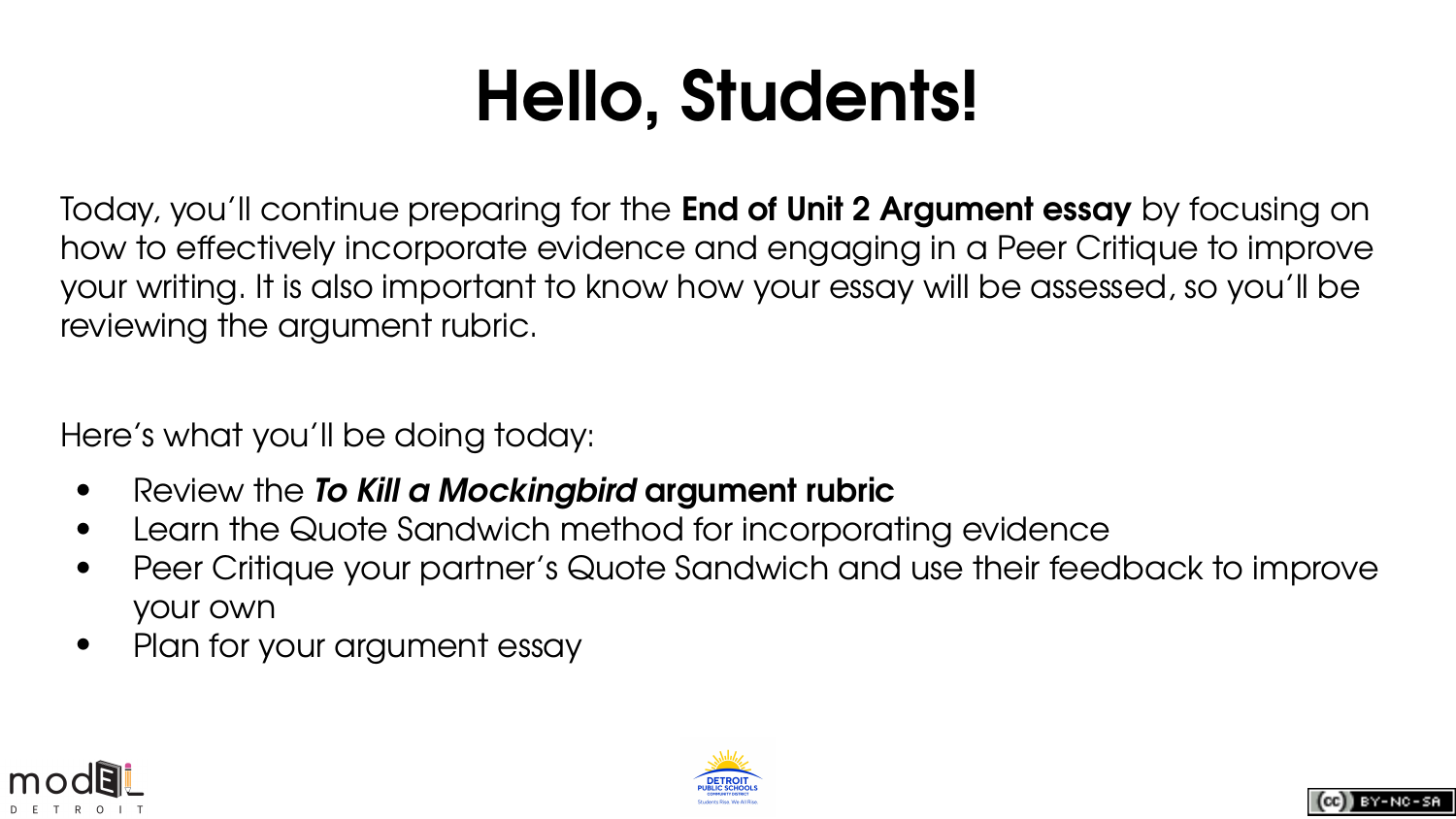

# Hello, Students!
Today, you’ll continue preparing for the End of Unit 2 Argument essay by focusing on how to effectively incorporate evidence and engaging in a Peer Critique to improve your writing. It is also important to know how your essay will be assessed, so you’ll be reviewing the argument rubric.

Here’s what you’ll be doing today:
Review the To Kill a Mockingbird argument rubric
Learn the Quote Sandwich method for incorporating evidence
Peer Critique your partner’s Quote Sandwich and use their feedback to improve your own
Plan for your argument essay